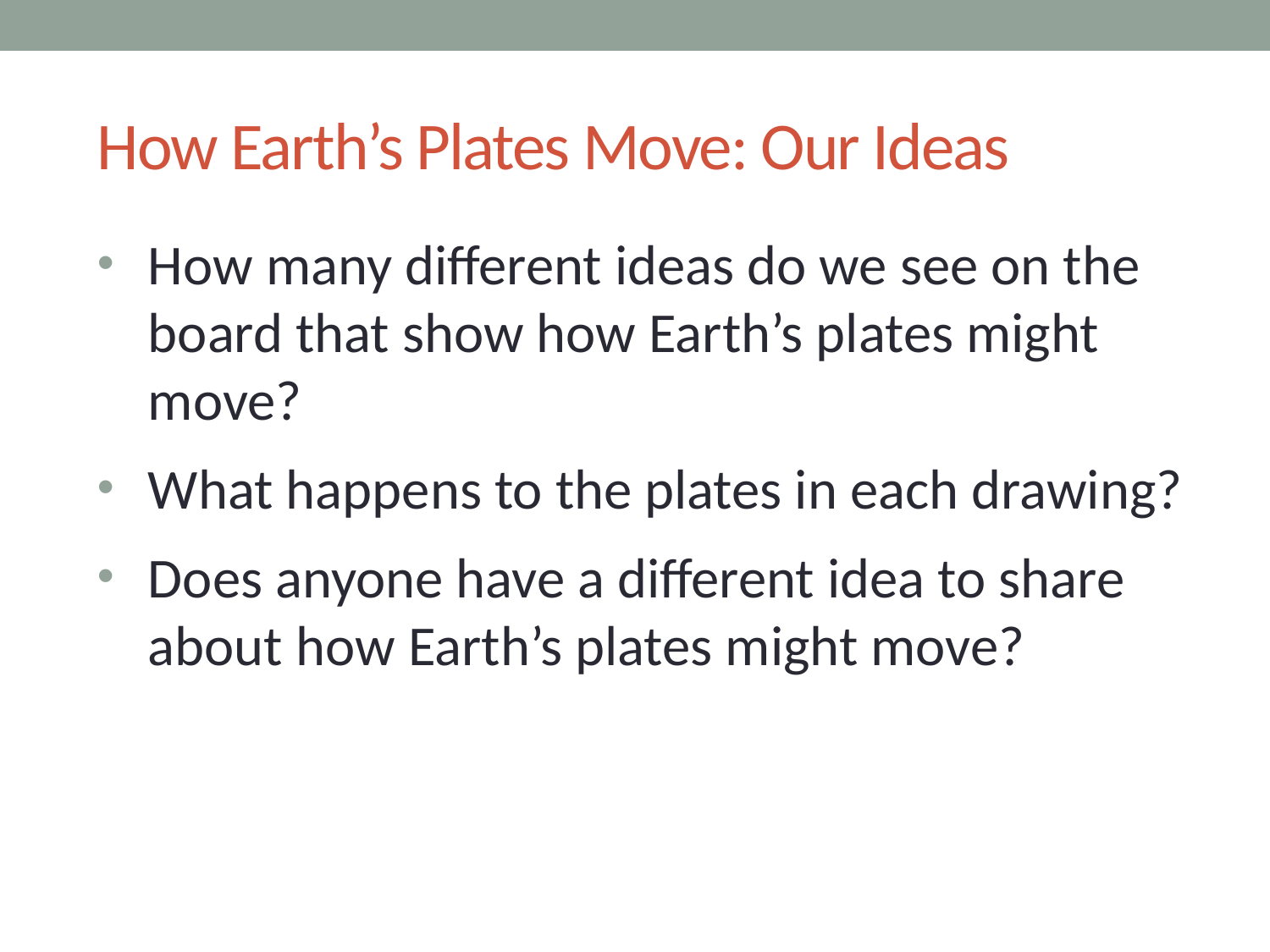

# How Earth’s Plates Move: Our Ideas
How many different ideas do we see on the board that show how Earth’s plates might move?
What happens to the plates in each drawing?
Does anyone have a different idea to share about how Earth’s plates might move?